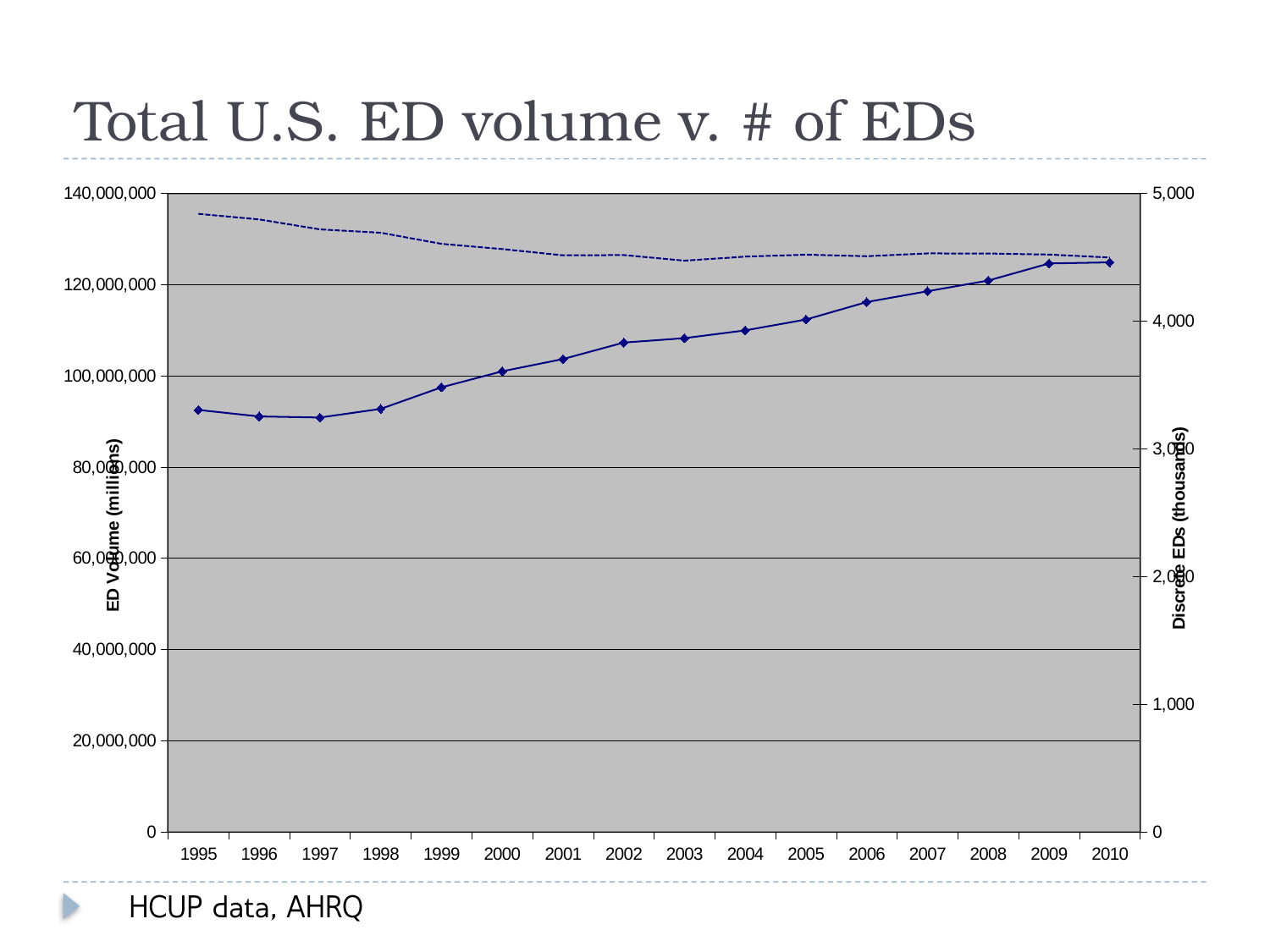

# Total U.S. ED volume v. # of EDs

### Chart

| Category |  |  |
|---|---|---|
| 1995 | 92543708.0 | 4841.0 |
| 1996 | 91113146.0 | 4797.0 |
| 1997 | 90880190.0 | 4719.0 |
| 1998 | 92769023.0 | 4693.0 |
| 1999 | 97497782.0 | 4606.0 |
| 2000 | 101009306.0 | 4565.0 |
| 2001 | 103694361.0 | 4516.0 |
| 2002 | 107311787.0 | 4518.0 |
| 2003 | 108280011.0 | 4474.0 |
| 2004 | 109985109.0 | 4506.0 |
| 2005 | 112364118.0 | 4521.0 |
| 2006 | 116206476.0 | 4509.0 |
| 2007 | 118566500.0 | 4531.0 |
| 2008 | 120915494.0 | 4530.0 |
| 2009 | 124662974.0 | 4522.0 |
| 2010 | 124899811.0 | 4499.0 |
HCUP data, AHRQ